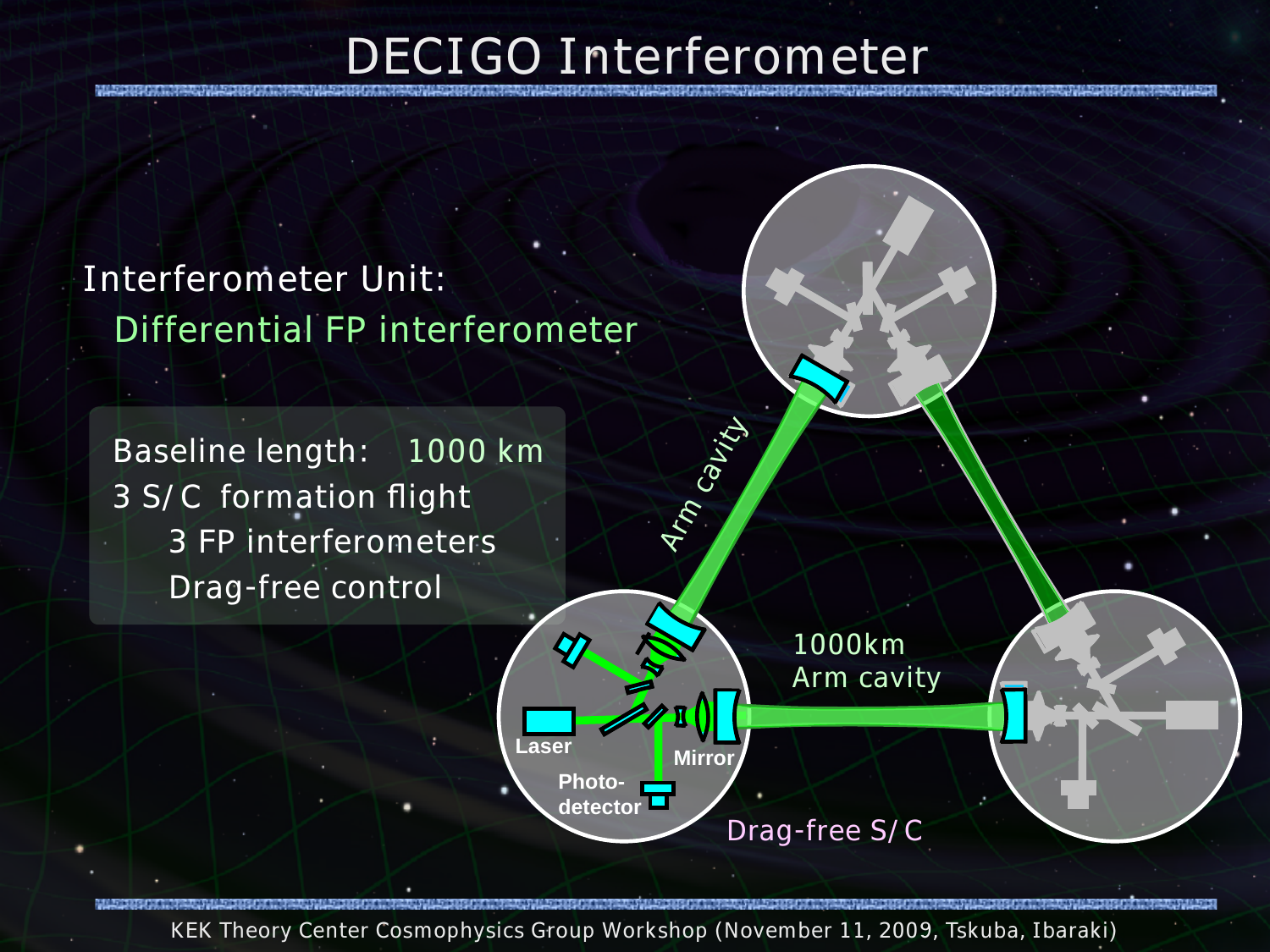

# DECIGO Interferometer

Arm cavity

1000km
Arm cavity

Laser
Mirror

Photo-
detector

Drag-free S/C
Interferometer Unit:
   Differential FP interferometer

Baseline length:    1000 km
3 S/C  formation flight
      3 FP interferometers
      Drag-free control
KEK Theory Center Cosmophysics Group Workshop (November 11, 2009, Tskuba, Ibaraki)